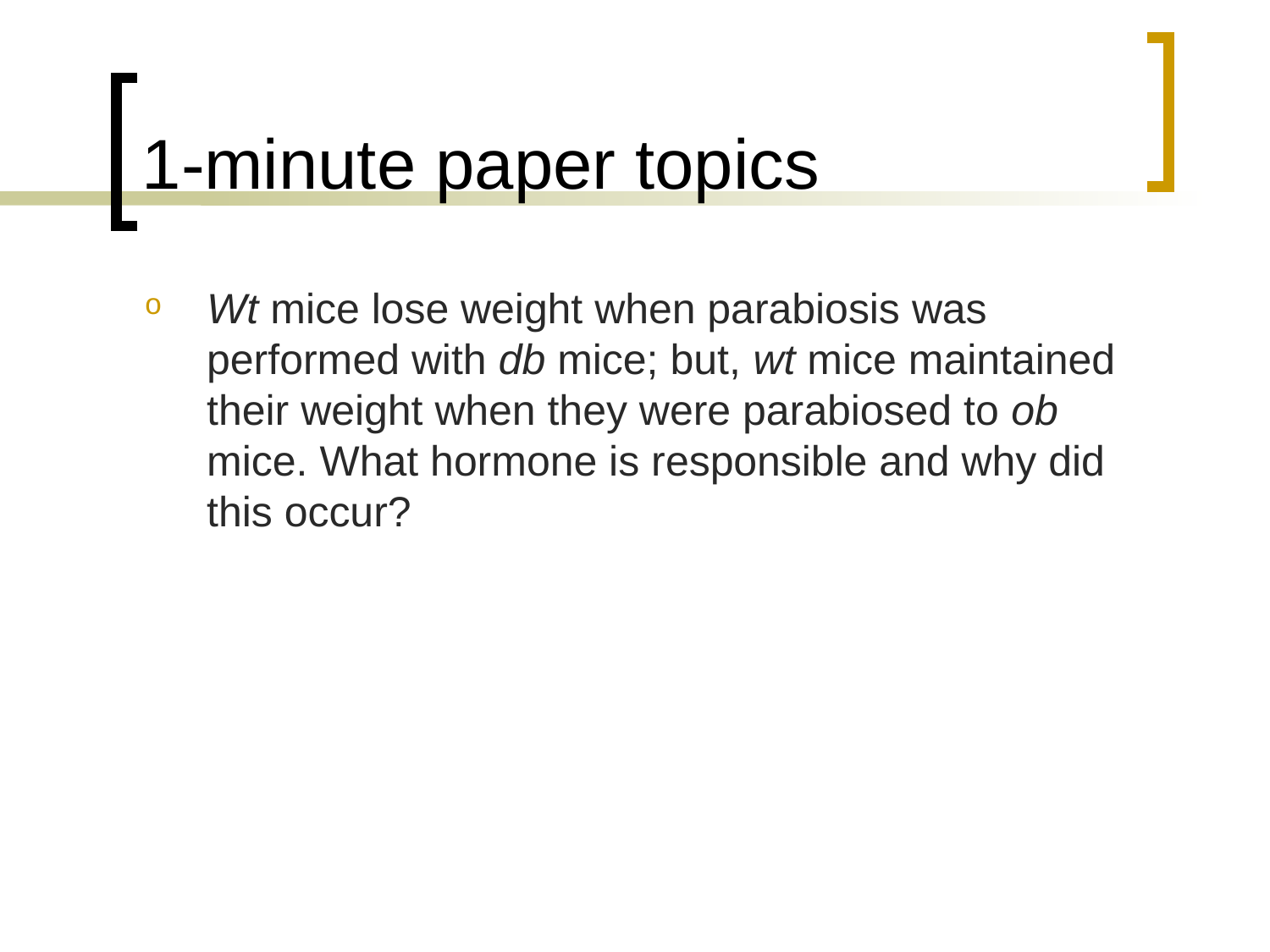

# 1-minute paper topics
Wt mice lose weight when parabiosis was performed with db mice; but, wt mice maintained their weight when they were parabiosed to ob mice. What hormone is responsible and why did this occur?